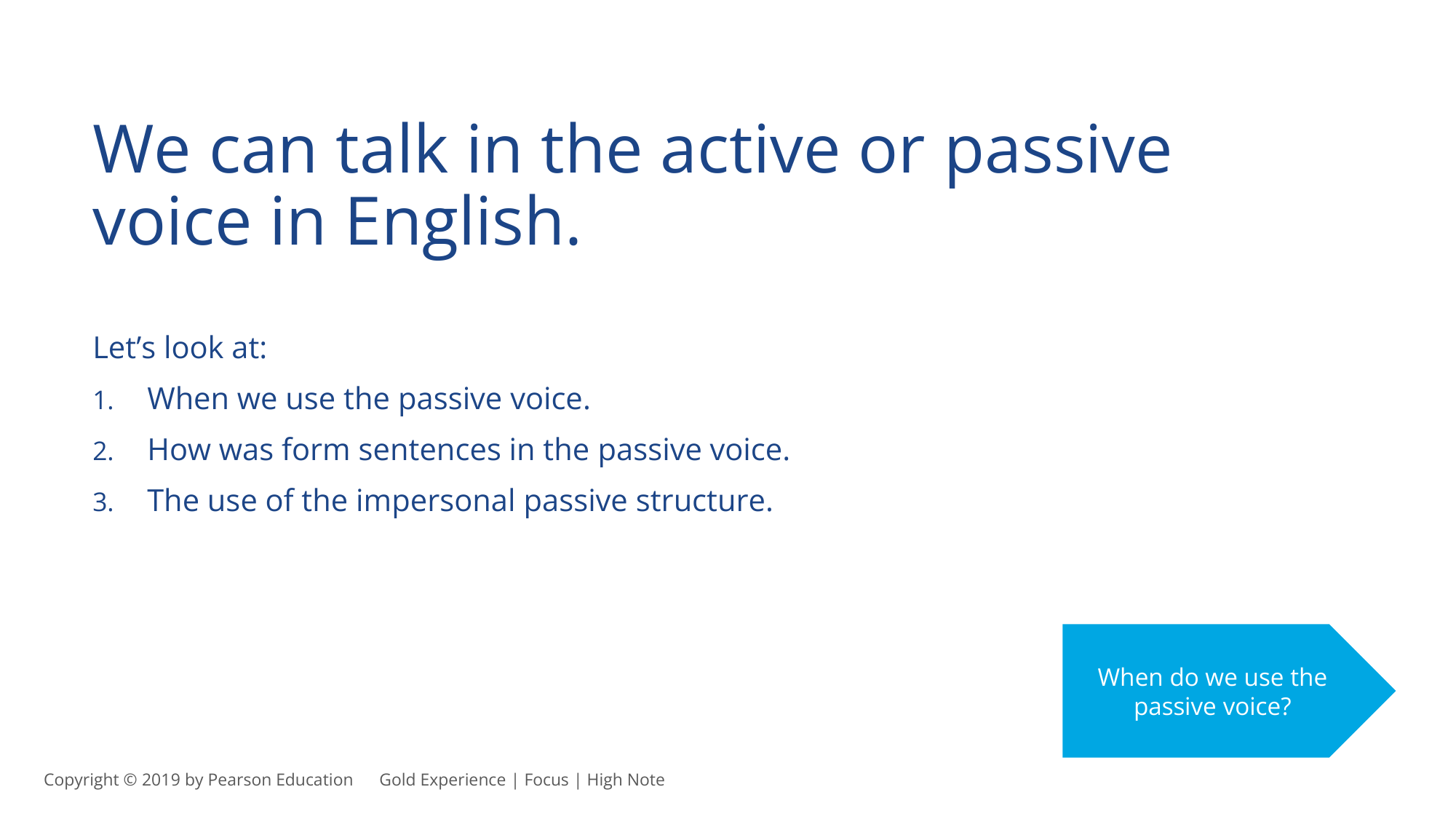

We can talk in the active or passive voice in English.
Let’s look at:
When we use the passive voice.
How was form sentences in the passive voice.
The use of the impersonal passive structure.

When do we use the passive voice?
Copyright © 2019 by Pearson Education      Gold Experience | Focus | High Note